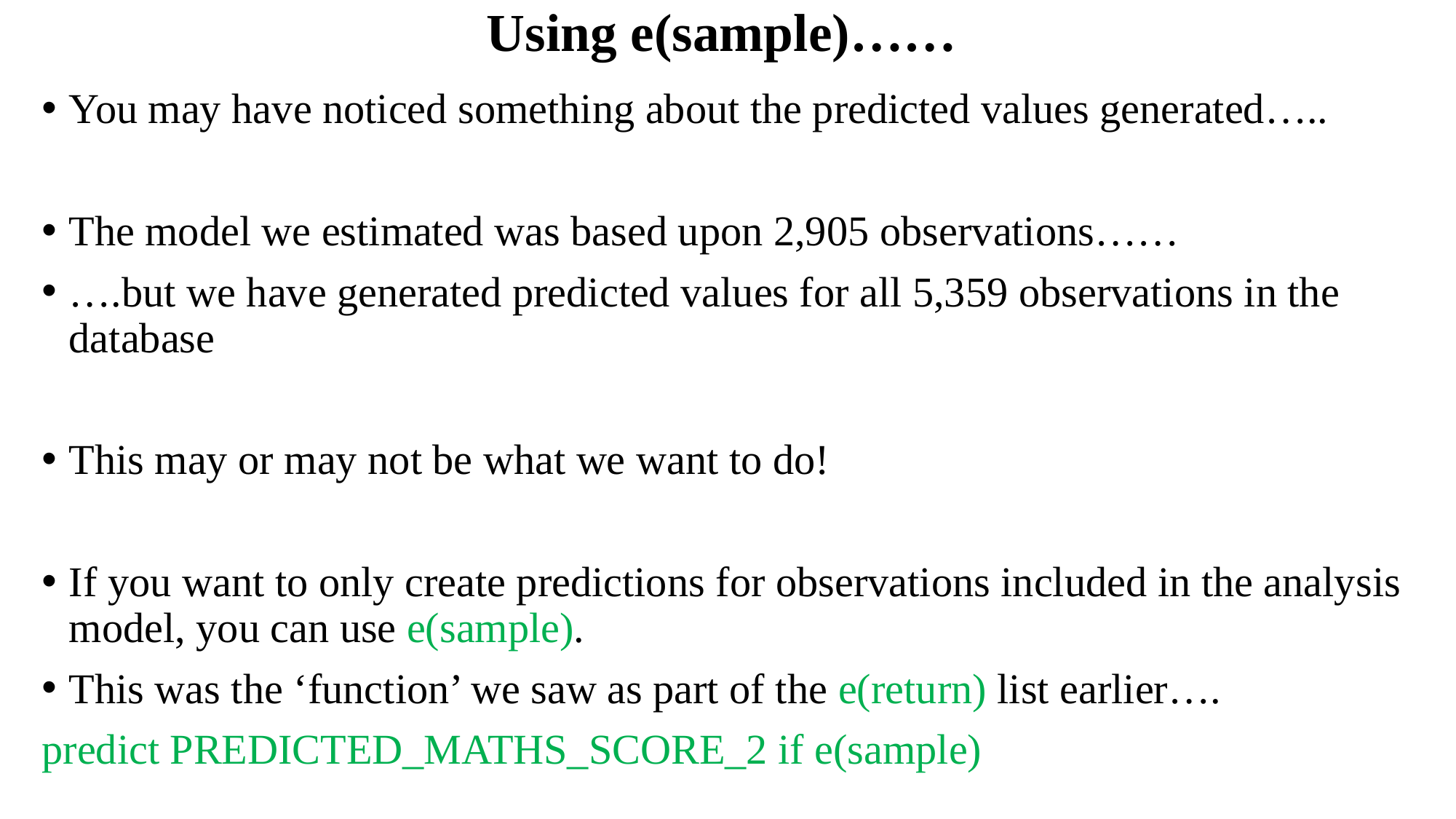

# Using e(sample)……
You may have noticed something about the predicted values generated…..

The model we estimated was based upon 2,905 observations……
….but we have generated predicted values for all 5,359 observations in the database

This may or may not be what we want to do!

If you want to only create predictions for observations included in the analysis model, you can use e(sample).
This was the ‘function’ we saw as part of the e(return) list earlier….
predict PREDICTED_MATHS_SCORE_2 if e(sample)